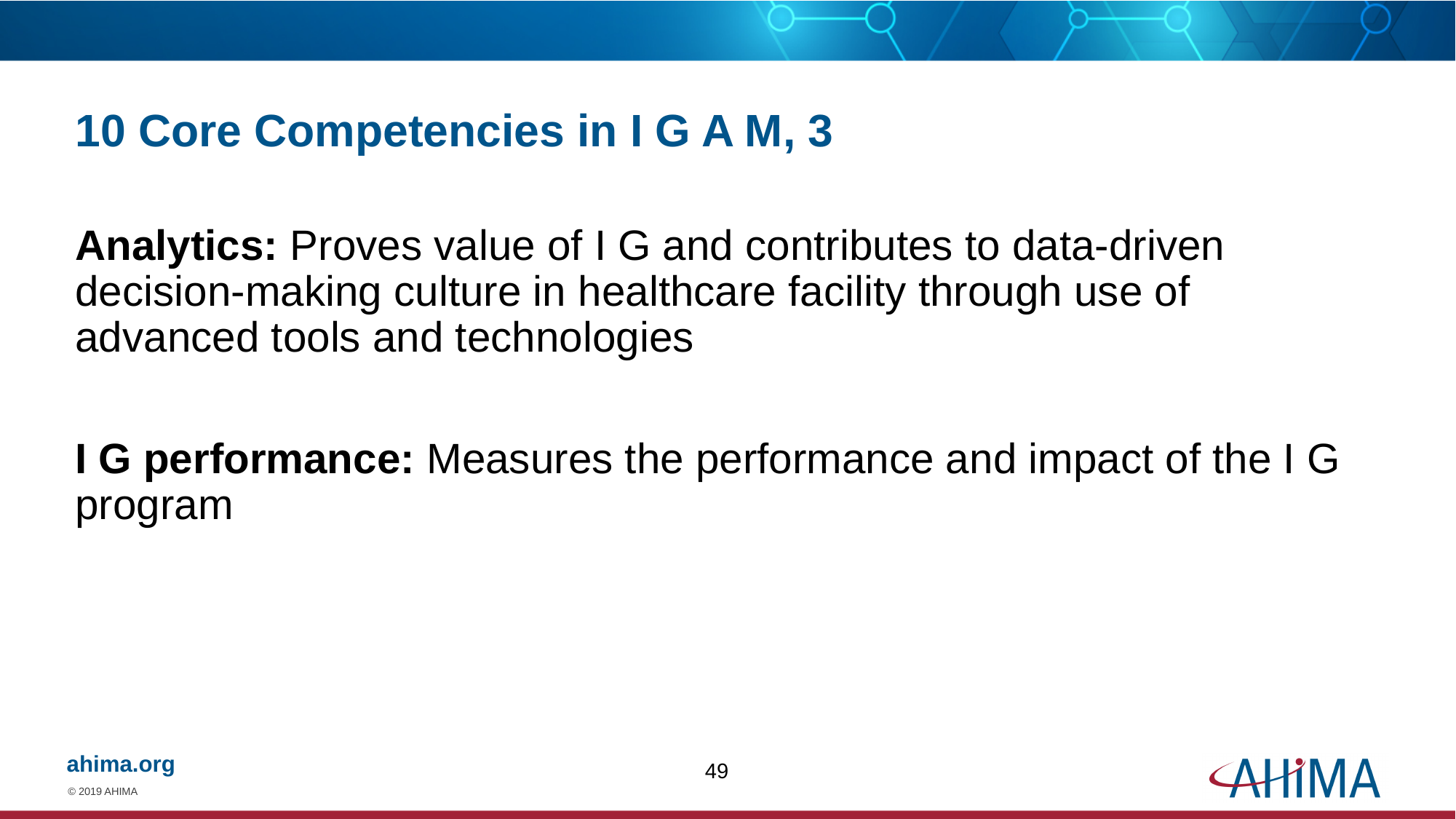

# 10 Core Competencies in I G A M, 3
Analytics: Proves value of I G and contributes to data-driven decision-making culture in healthcare facility through use of advanced tools and technologies

I G performance: Measures the performance and impact of the I G program